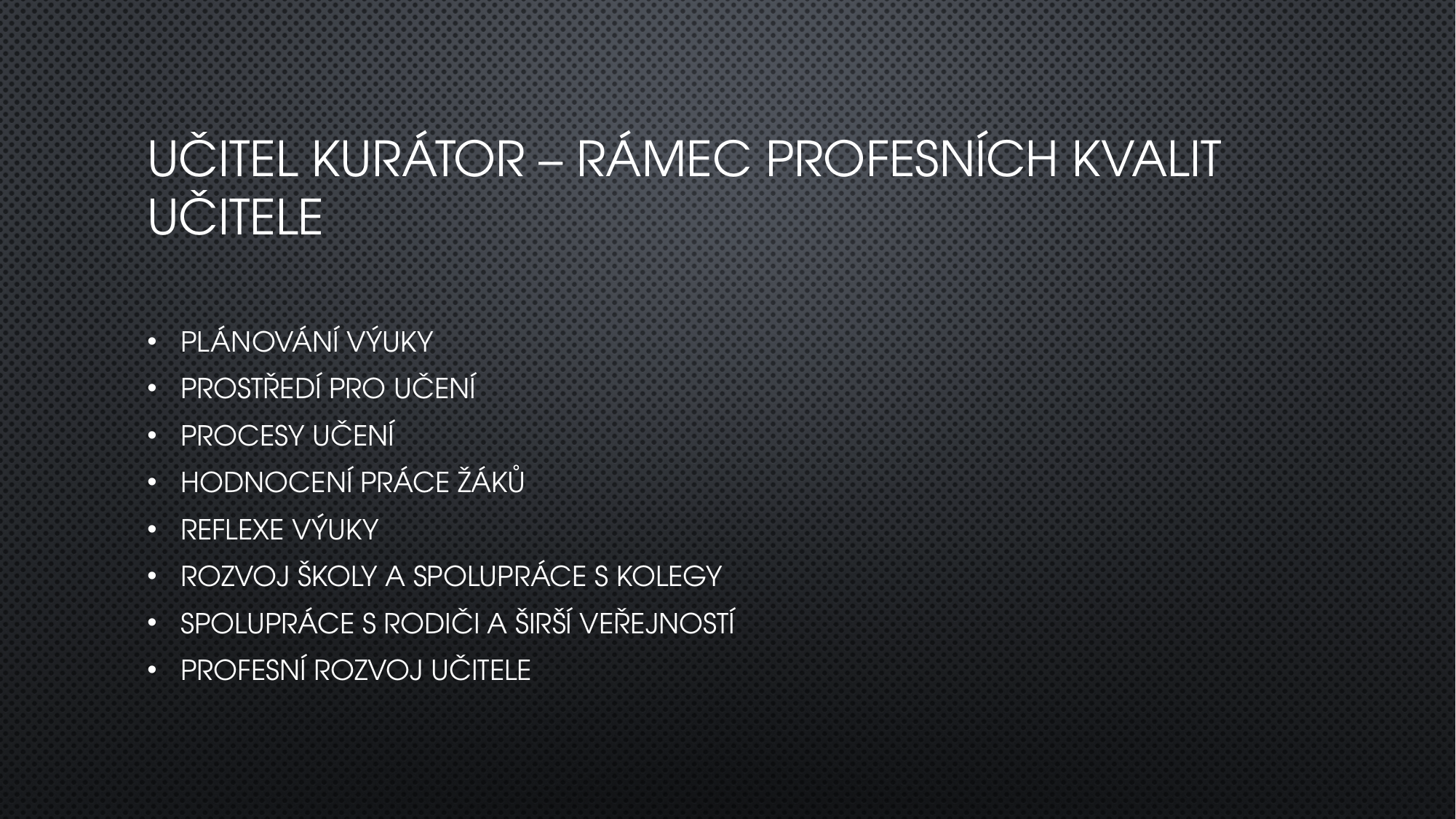

# Učitel kurátor – Rámec profesních kvalit učitele
Plánování výuky
Prostředí pro učení
Procesy učení
Hodnocení práce žáků
Reflexe výuky
Rozvoj školy a spolupráce s kolegy
Spolupráce s rodiči a širší veřejností
Profesní rozvoj učitele